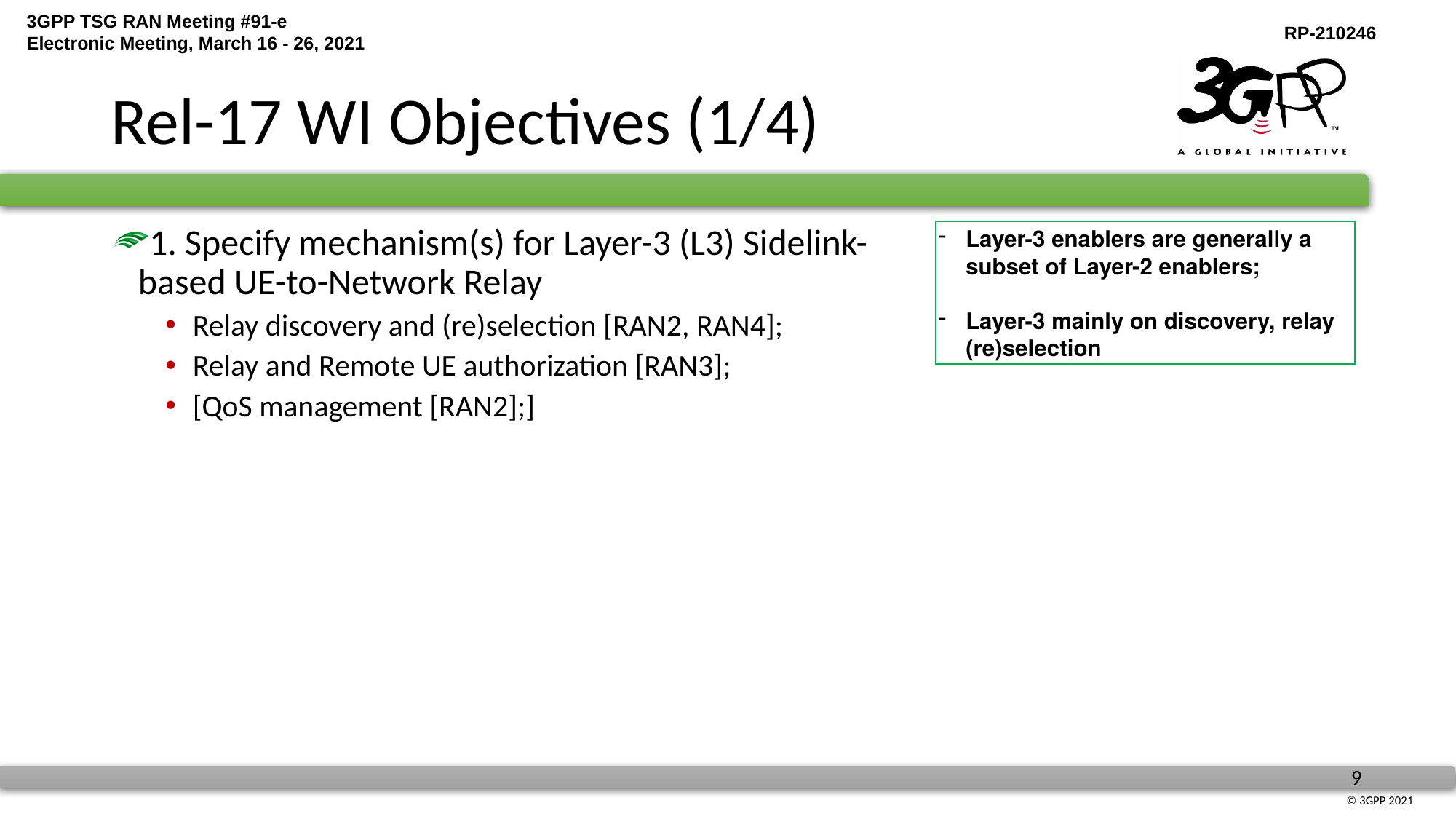

# Rel-17 WI Objectives (1/4)
1. Specify mechanism(s) for Layer-3 (L3) Sidelink-based UE-to-Network Relay
Relay discovery and (re)selection [RAN2, RAN4];
Relay and Remote UE authorization [RAN3];
[QoS management [RAN2];]

Layer-3 enablers are generally a subset of Layer-2 enablers;

Layer-3 mainly on discovery, relay (re)selection